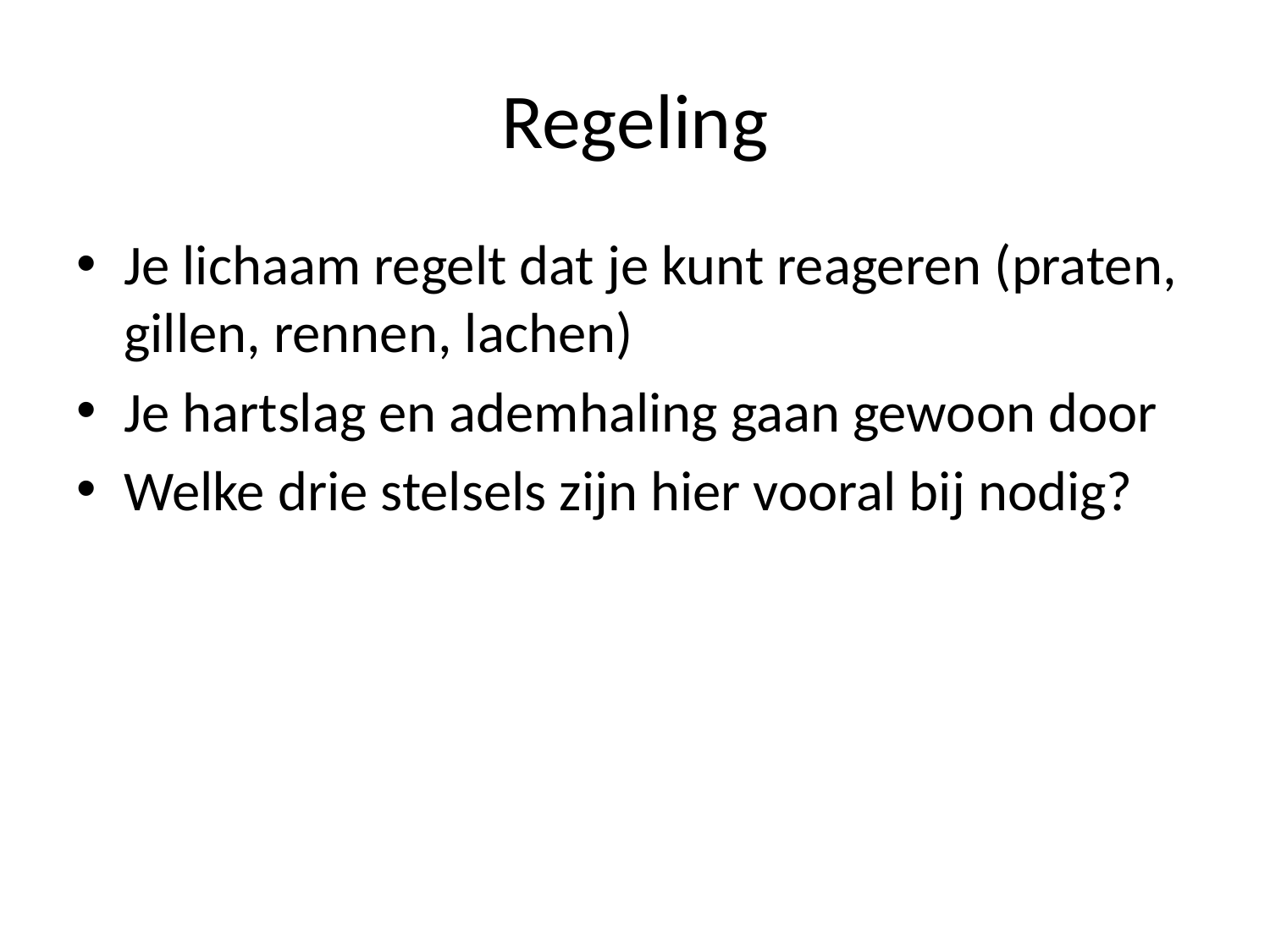

# Regeling
Je lichaam regelt dat je kunt reageren (praten, gillen, rennen, lachen)
Je hartslag en ademhaling gaan gewoon door
Welke drie stelsels zijn hier vooral bij nodig?